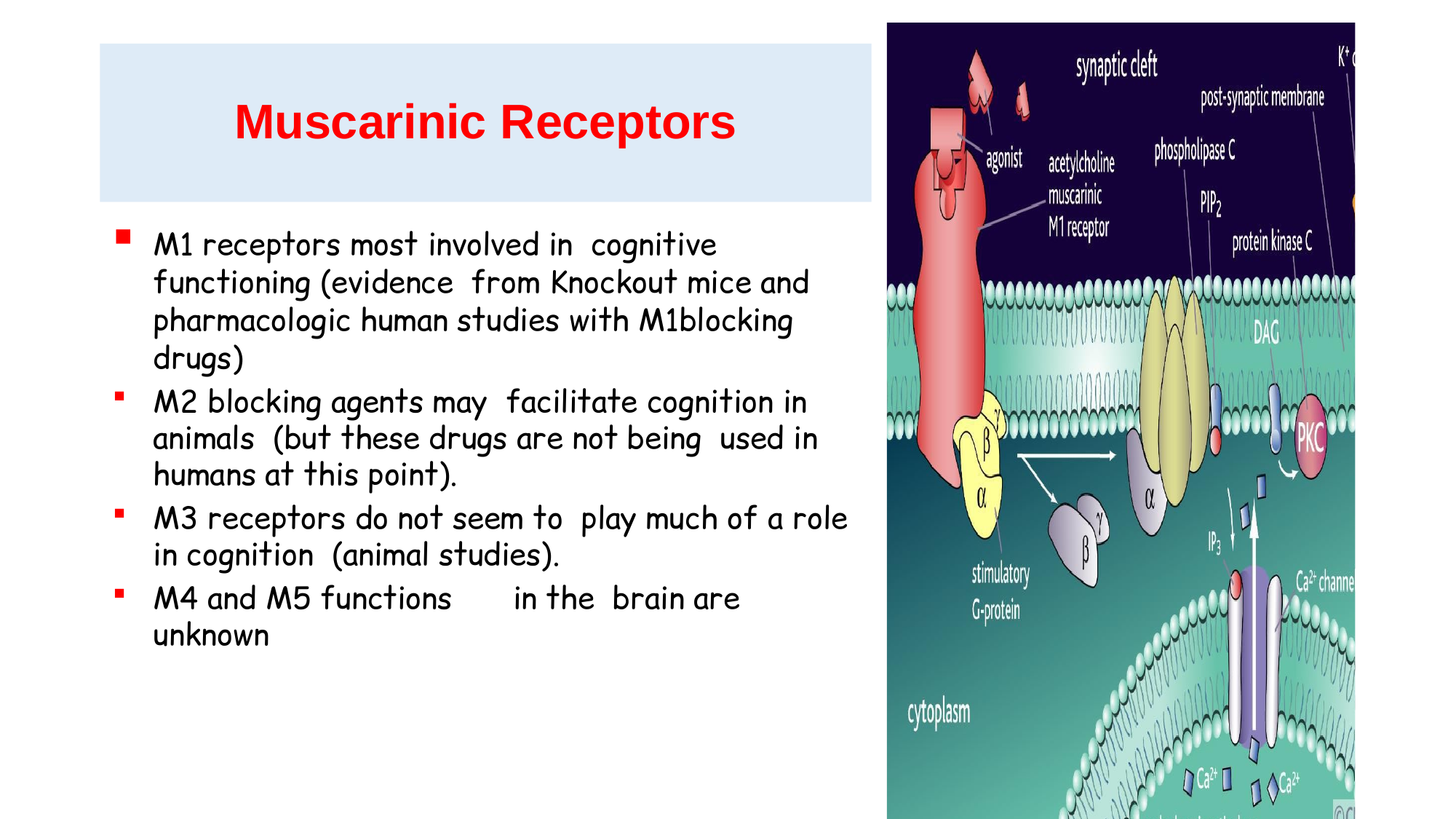

# Muscarinic Receptors
M1 receptors most involved in  cognitive functioning (evidence  from Knockout mice and  pharmacologic human studies with M1blocking drugs)
M2 blocking agents may  facilitate cognition in animals  (but these drugs are not being  used in humans at this point).
M3 receptors do not seem to  play much of a role in cognition  (animal studies).
M4 and M5 functions	in the  brain are unknown